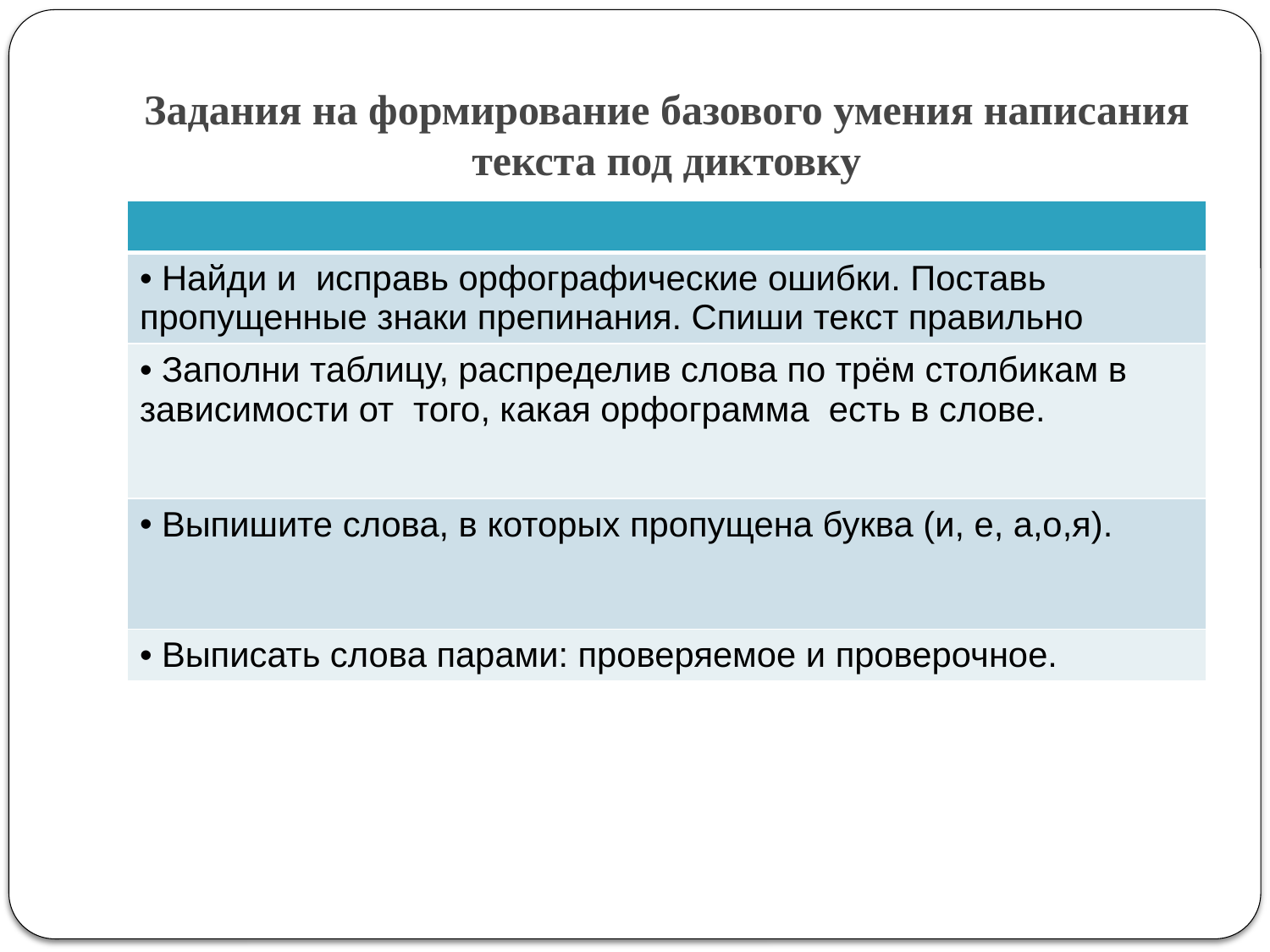

# Задания на формирование базового умения написания текста под диктовку
|  |
| --- |
| Найди и исправь орфографические ошибки. Поставь пропущенные знаки препинания. Спиши текст правильно |
| Заполни таблицу, распределив слова по трём столбикам в зависимости от того, какая орфограмма есть в слове. |
| Выпишите слова, в которых пропущена буква (и, е, а,о,я). |
| Выписать слова парами: проверяемое и проверочное. |